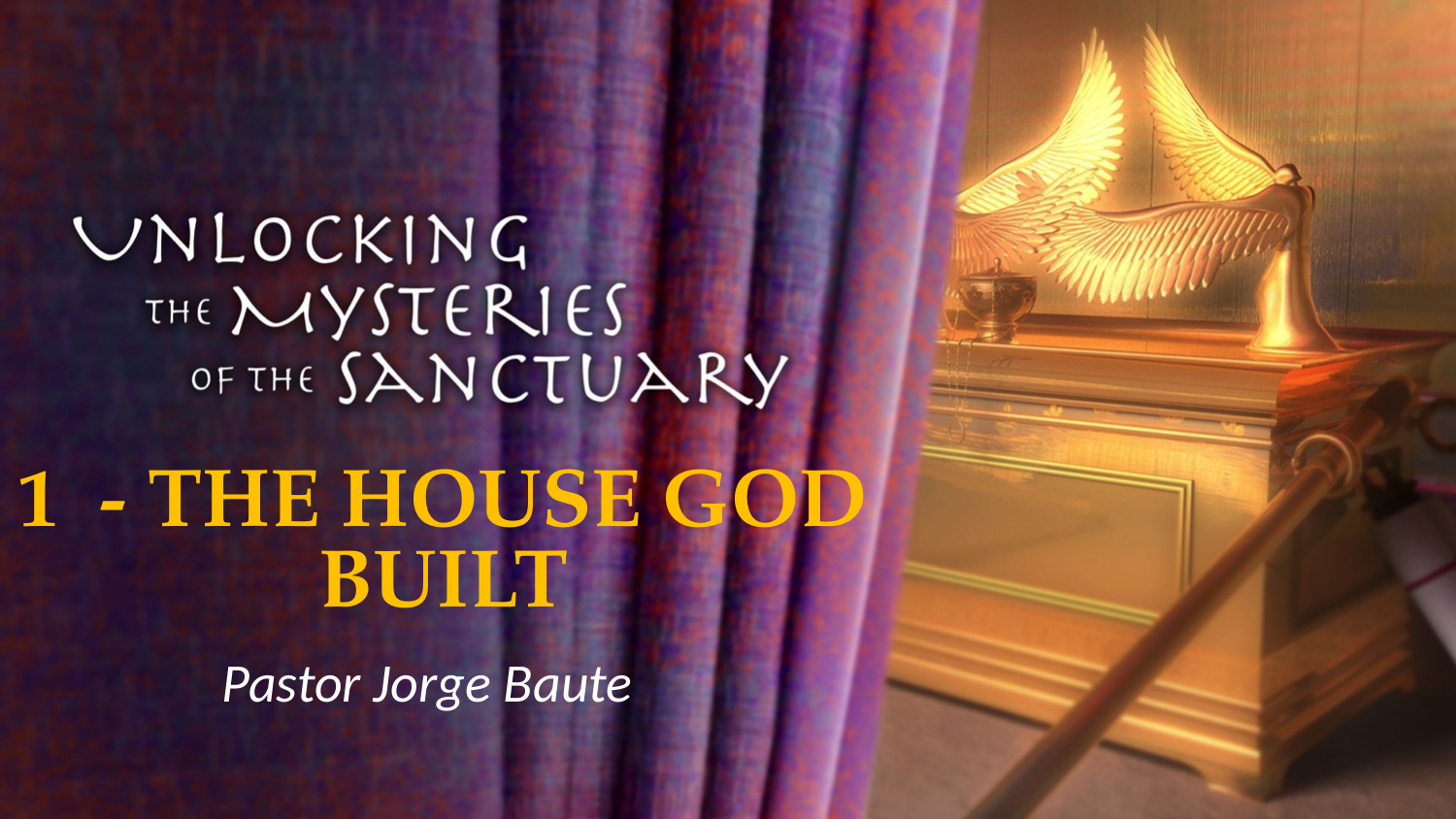

# 1  - THE HOUSE GOD BUILT
Pastor Jorge Baute